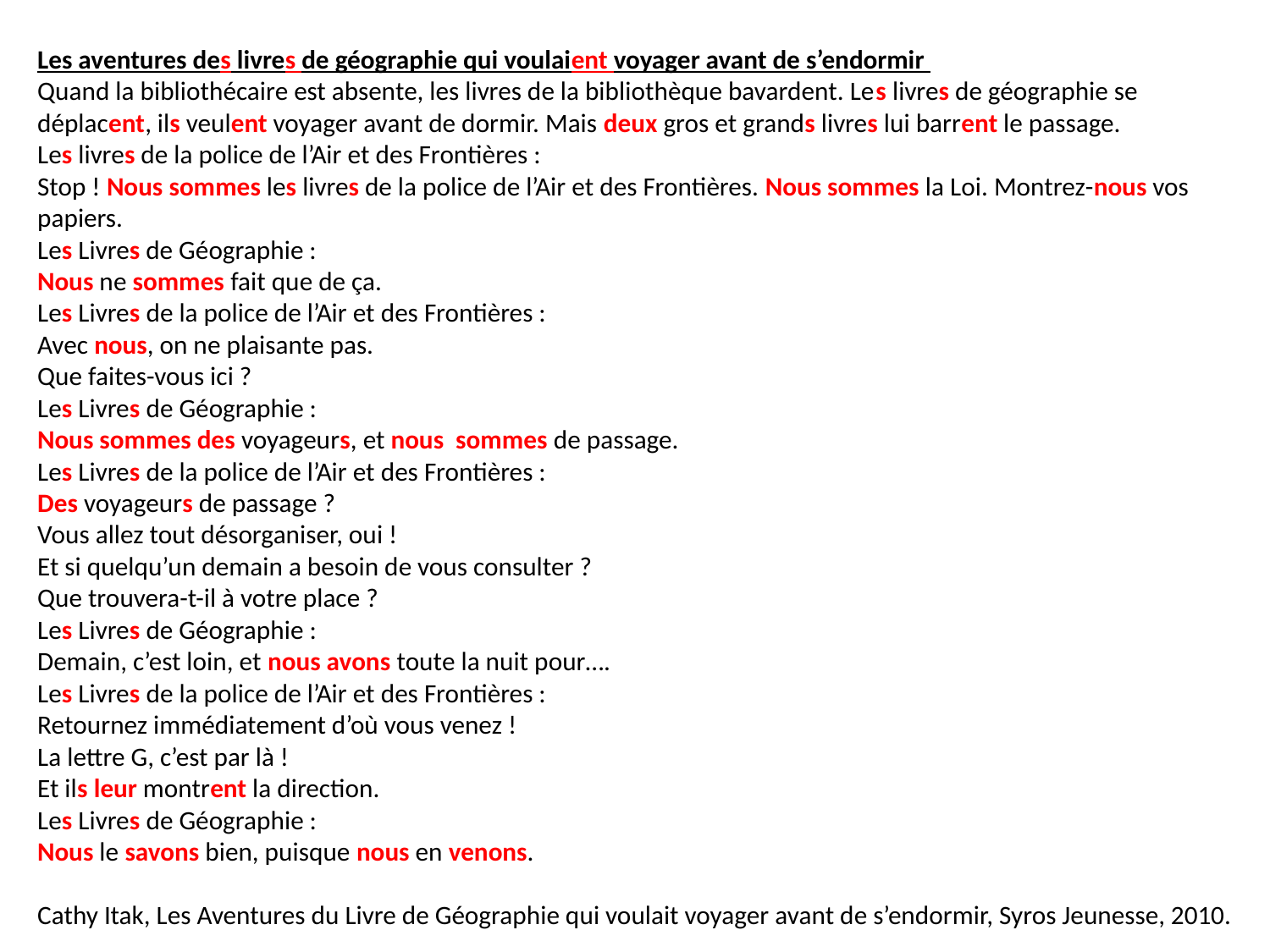

Les aventures des livres de géographie qui voulaient voyager avant de s’endormir
Quand la bibliothécaire est absente, les livres de la bibliothèque bavardent. Les livres de géographie se déplacent, ils veulent voyager avant de dormir. Mais deux gros et grands livres lui barrent le passage.
Les livres de la police de l’Air et des Frontières :
Stop ! Nous sommes les livres de la police de l’Air et des Frontières. Nous sommes la Loi. Montrez-nous vos papiers.
Les Livres de Géographie :
Nous ne sommes fait que de ça.
Les Livres de la police de l’Air et des Frontières :
Avec nous, on ne plaisante pas.
Que faites-vous ici ?
Les Livres de Géographie :
Nous sommes des voyageurs, et nous  sommes de passage.
Les Livres de la police de l’Air et des Frontières :
Des voyageurs de passage ?
Vous allez tout désorganiser, oui !
Et si quelqu’un demain a besoin de vous consulter ?
Que trouvera-t-il à votre place ?
Les Livres de Géographie :
Demain, c’est loin, et nous avons toute la nuit pour….
Les Livres de la police de l’Air et des Frontières :
Retournez immédiatement d’où vous venez !
La lettre G, c’est par là !
Et ils leur montrent la direction.
Les Livres de Géographie :
Nous le savons bien, puisque nous en venons.

Cathy Itak, Les Aventures du Livre de Géographie qui voulait voyager avant de s’endormir, Syros Jeunesse, 2010.